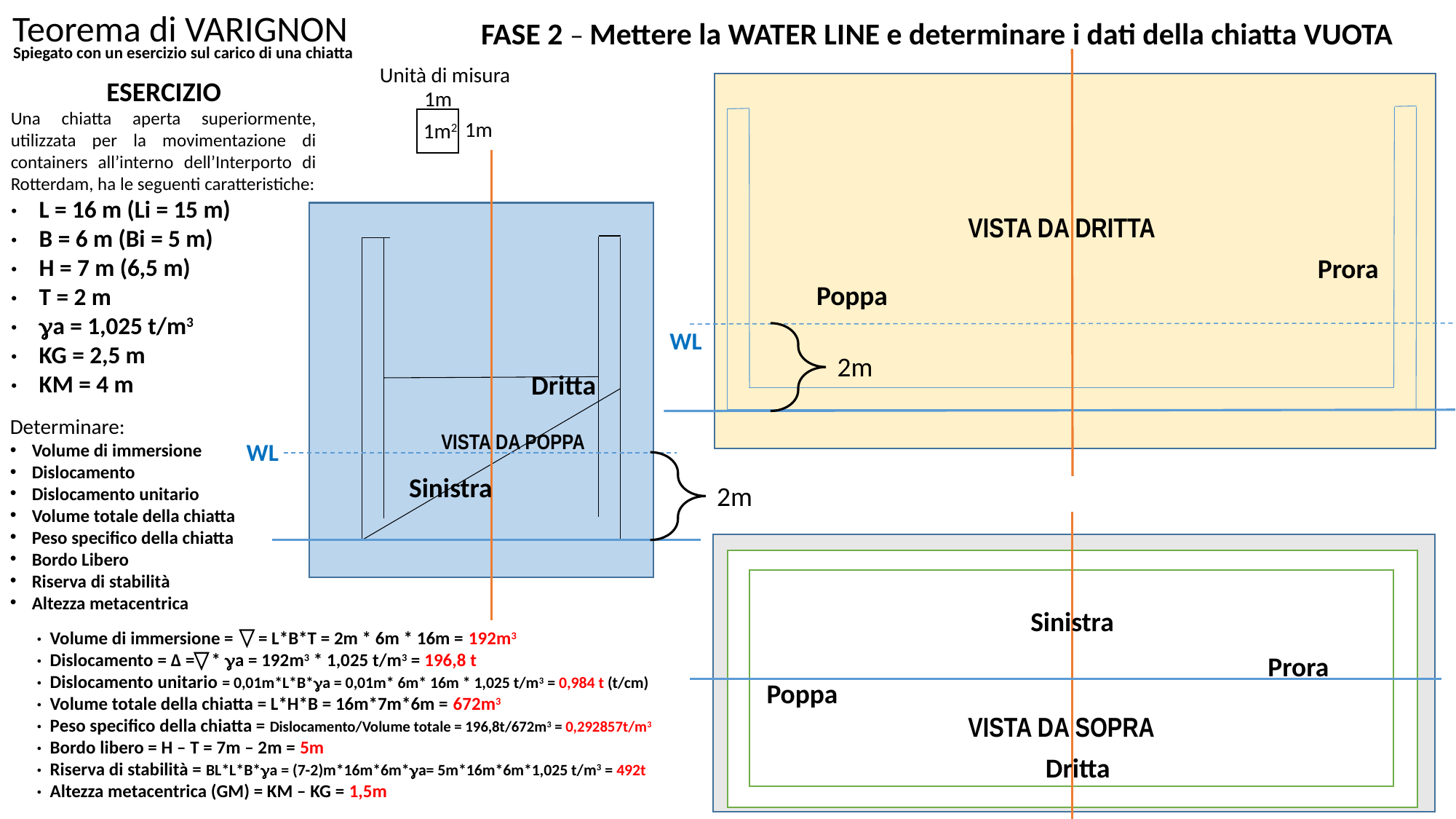

Teorema di VARIGNON
FASE 2 – Mettere la WATER LINE e determinare i dati della chiatta VUOTA
Spiegato con un esercizio sul carico di una chiatta
Unità di misura
ESERCIZIO
Una chiatta aperta superiormente, utilizzata per la movimentazione di containers all’interno dell’Interporto di Rotterdam, ha le seguenti caratteristiche:
·    L = 16 m (Li = 15 m)
·    B = 6 m (Bi = 5 m)
·    H = 7 m (6,5 m)
·    T = 2 m
·    γa = 1,025 t/m3
·    KG = 2,5 m
·    KM = 4 m

1m

1m
1m2

VISTA DA DRITTA

Prora
Poppa
WL

2m
Dritta
Determinare:
Volume di immersione
Dislocamento
Dislocamento unitario
Volume totale della chiatta
Peso specifico della chiatta
Bordo Libero
Riserva di stabilità
Altezza metacentrica

VISTA DA POPPA
WL

Sinistra
2m

Sinistra
·  Volume di immersione =      = L*B*T = 2m * 6m * 16m = 192m3
·  Dislocamento = Δ =    * γa = 192m3 * 1,025 t/m3 = 196,8 t
·  Dislocamento unitario = 0,01m*L*B*γa = 0,01m* 6m* 16m * 1,025 t/m3 = 0,984 t (t/cm)
·  Volume totale della chiatta = L*H*B = 16m*7m*6m = 672m3
·  Peso specifico della chiatta = Dislocamento/Volume totale = 196,8t/672m3 = 0,292857t/m3
·  Bordo libero = H – T = 7m – 2m = 5m
·  Riserva di stabilità = BL*L*B*γa = (7-2)m*16m*6m*γa= 5m*16m*6m*1,025 t/m3 = 492t
·  Altezza metacentrica (GM) = KM – KG = 1,5m

Prora

Poppa
VISTA DA SOPRA
Dritta